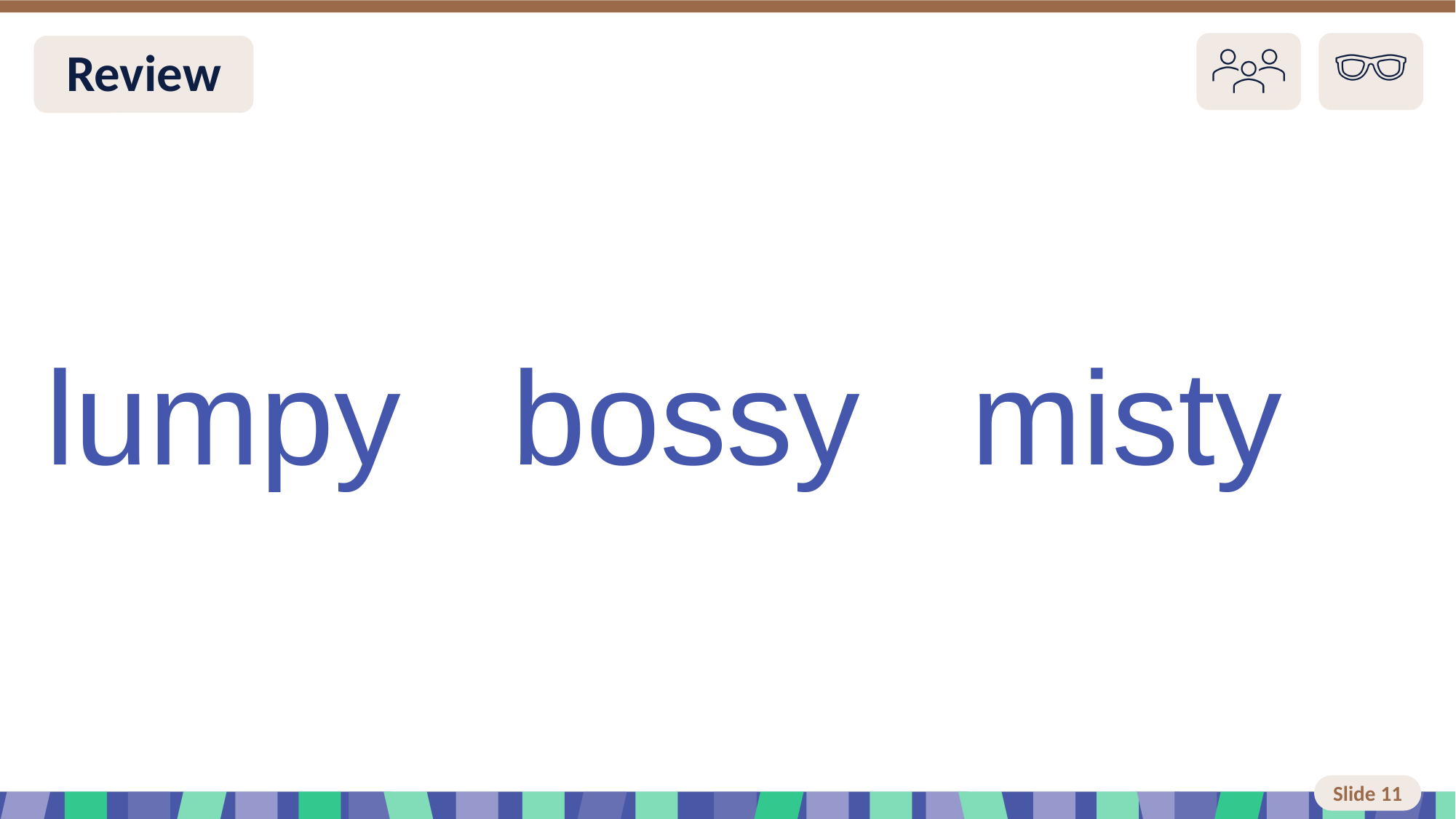

# Slide 11 Review You do
lumpy   bossy   misty